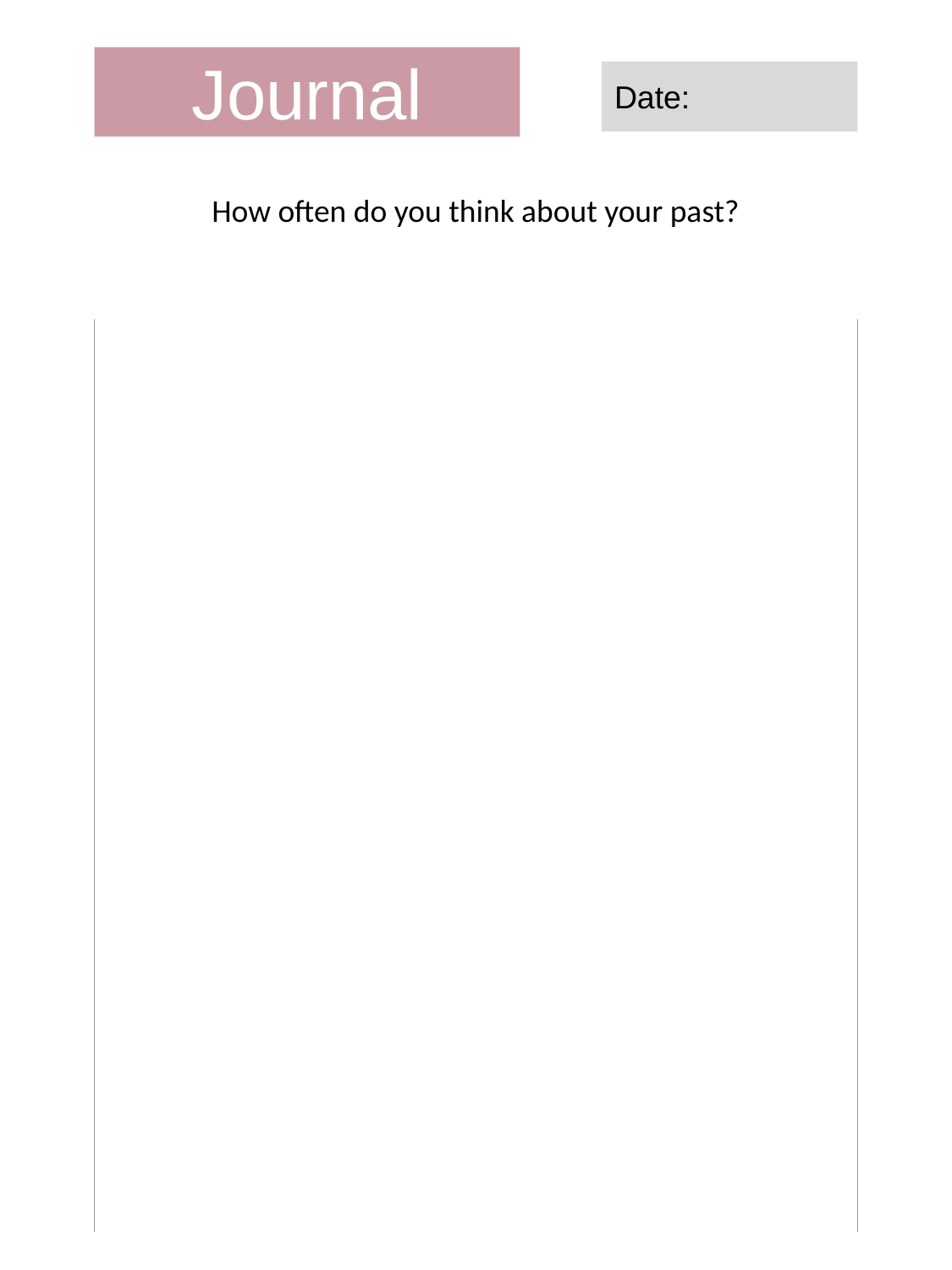

Journal

Date:
How often do you think about your past?
|  |
| --- |
|  |
|  |
|  |
|  |
|  |
|  |
|  |
|  |
|  |
|  |
|  |
|  |
|  |
|  |
|  |
|  |
|  |
|  |
|  |
|  |
|  |